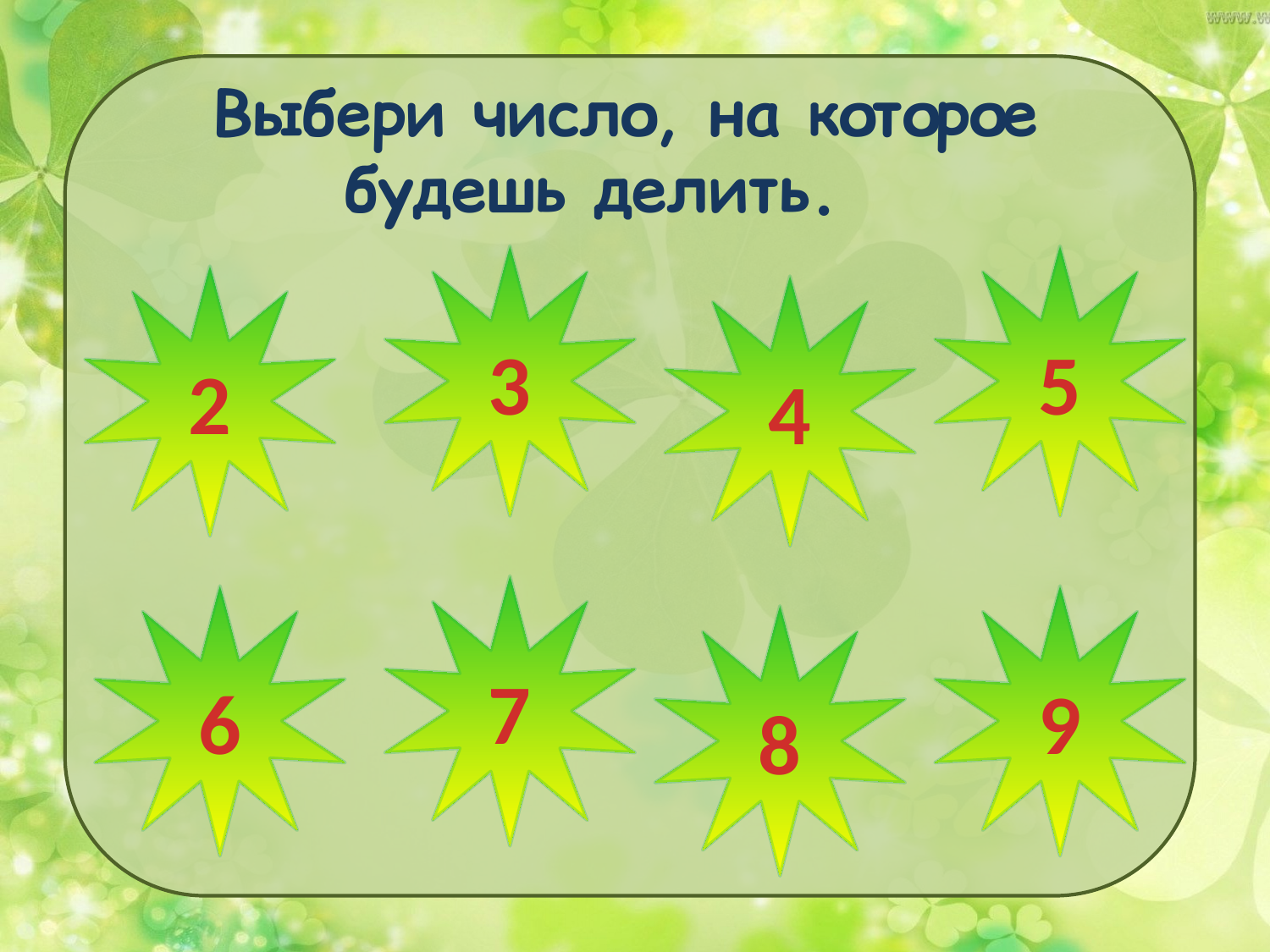

Выбери число, на которое
будешь делить.
3
5
2
4
7
6
9
8